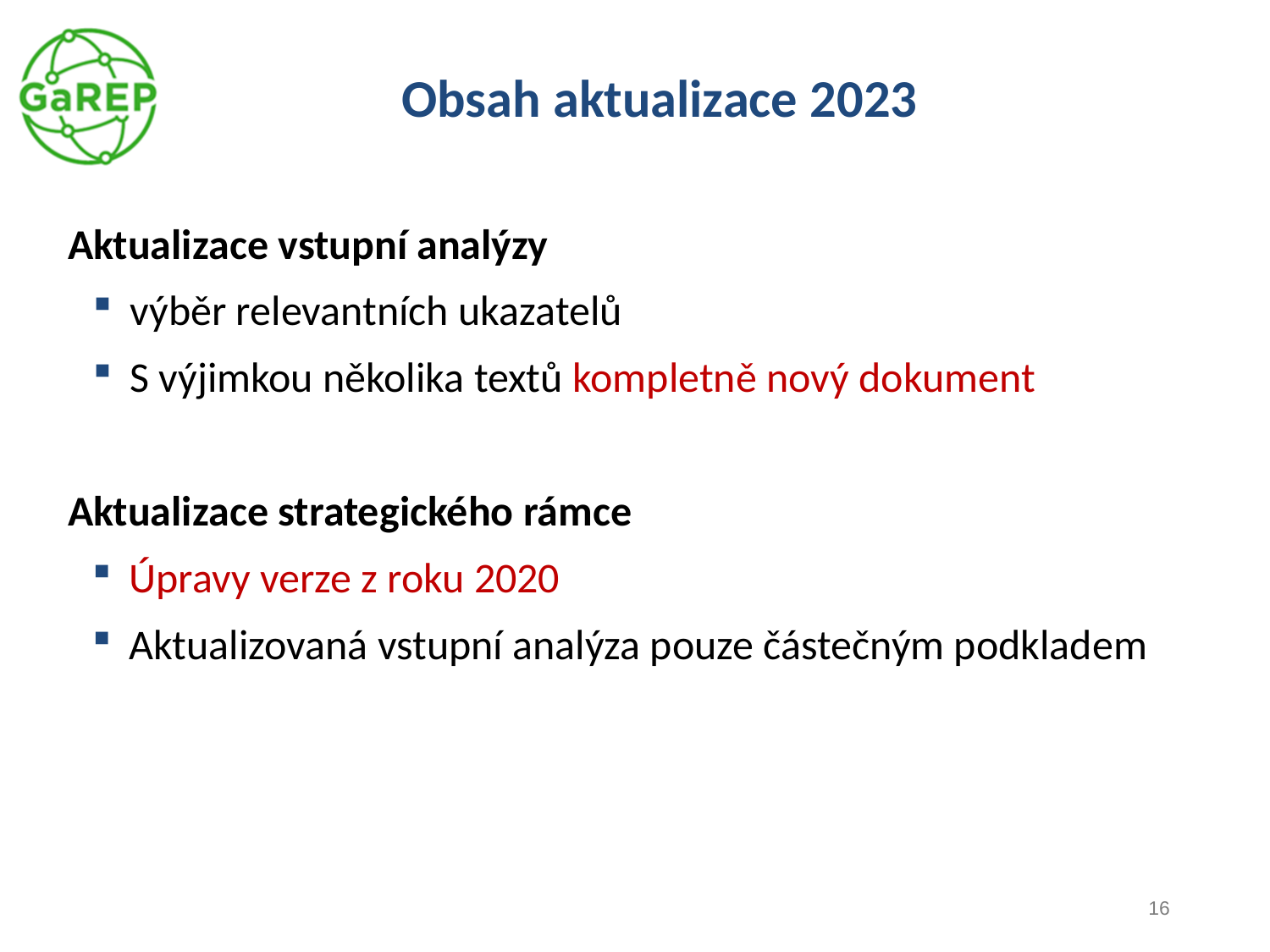

# Obsah aktualizace 2023
Aktualizace vstupní analýzy
výběr relevantních ukazatelů
S výjimkou několika textů kompletně nový dokument

Aktualizace strategického rámce
Úpravy verze z roku 2020
Aktualizovaná vstupní analýza pouze částečným podkladem

16